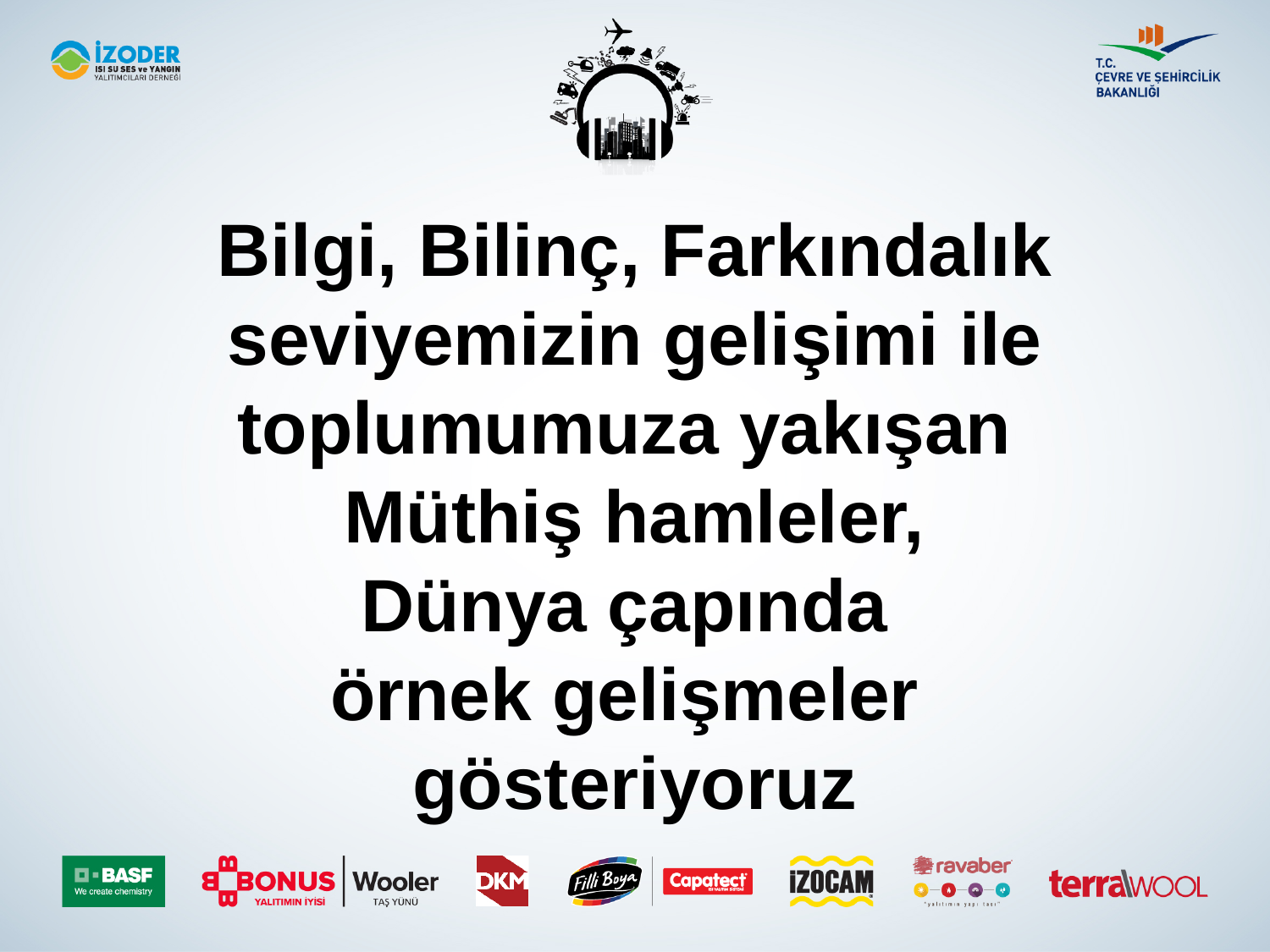

Bilgi, Bilinç, Farkındalık seviyemizin gelişimi ile toplumumuza yakışan
Müthiş hamleler,
Dünya çapında
örnek gelişmeler
gösteriyoruz